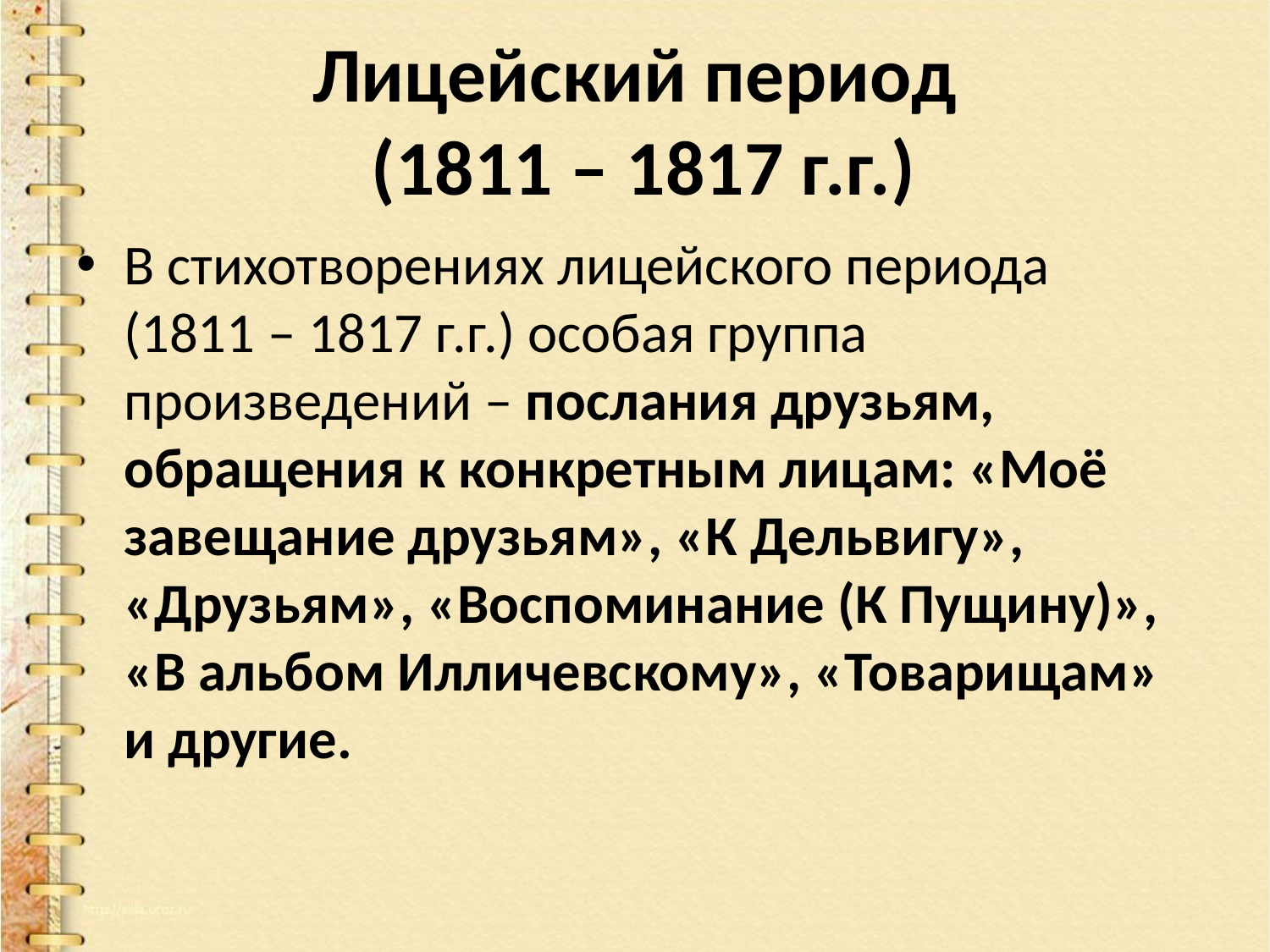

# Лицейский период (1811 – 1817 г.г.)
В стихотворениях лицейского периода (1811 – 1817 г.г.) особая группа произведений – послания друзьям, обращения к конкретным лицам: «Моё завещание друзьям», «К Дельвигу», «Друзьям», «Воспоминание (К Пущину)», «В альбом Илличевскому», «Товарищам» и другие.